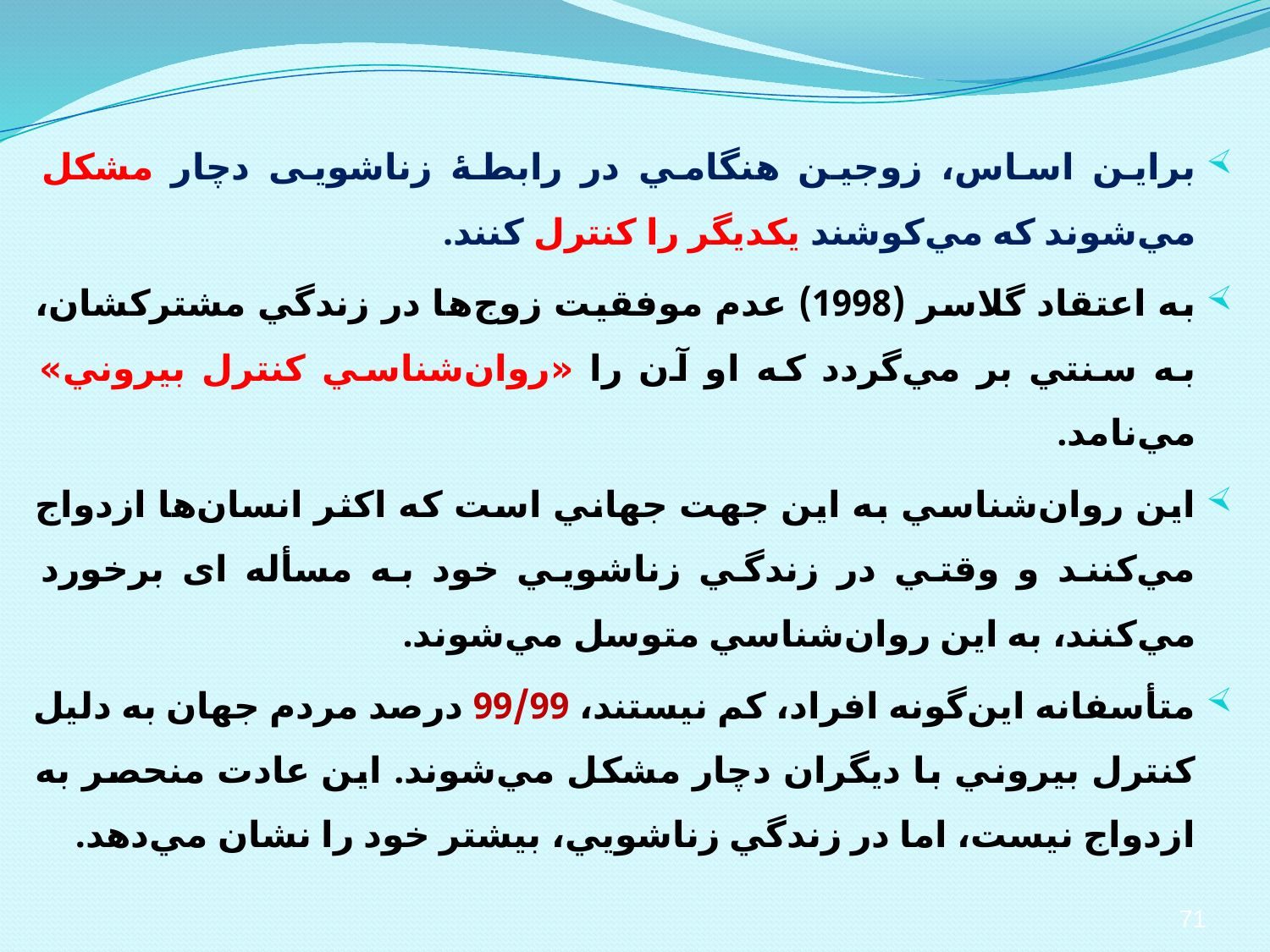

براین اساس، زوجین هنگامي در رابطۀ زناشویی دچار مشكل مي‌شوند كه مي‌كوشند یکدیگر را كنترل كنند.
به اعتقاد گلاسر (1998) عدم موفقيت زوج‌ها در زندگي مشتركشان، به سنتي بر مي‌گردد كه او آن را «روان‌شناسي كنترل بيروني» مي‌نامد.
اين روان‌شناسي به اين جهت جهاني است كه اکثر انسان‌ها ازدواج مي‌كنند و وقتي در زندگي زناشويي خود به مسأله ای برخورد مي‌كنند، به اين روان‌شناسي متوسل مي‌شوند.
متأسفانه اين‌گونه افراد، كم نيستند، 99/99 درصد مردم جهان به دليل كنترل بيروني با ديگران دچار مشكل مي‌شوند. اين عادت منحصر به ازدواج نيست، اما در زندگي زناشويي، بیشتر خود را نشان مي‌دهد.
71